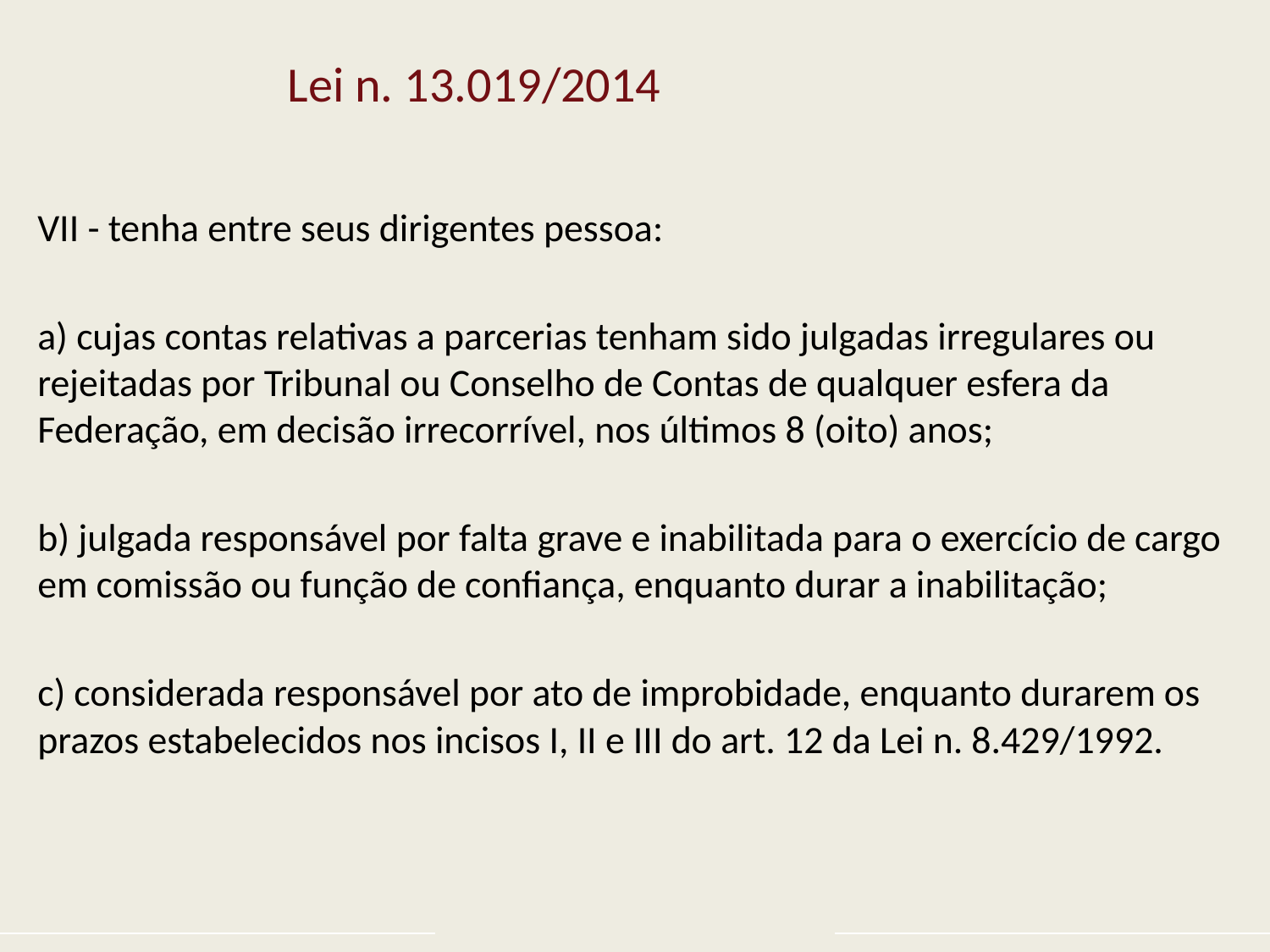

# Lei n. 13.019/2014

VII - tenha entre seus dirigentes pessoa:

a) cujas contas relativas a parcerias tenham sido julgadas irregulares ou rejeitadas por Tribunal ou Conselho de Contas de qualquer esfera da Federação, em decisão irrecorrível, nos últimos 8 (oito) anos;

b) julgada responsável por falta grave e inabilitada para o exercício de cargo em comissão ou função de confiança, enquanto durar a inabilitação;

c) considerada responsável por ato de improbidade, enquanto durarem os prazos estabelecidos nos incisos I, II e III do art. 12 da Lei n. 8.429/1992.